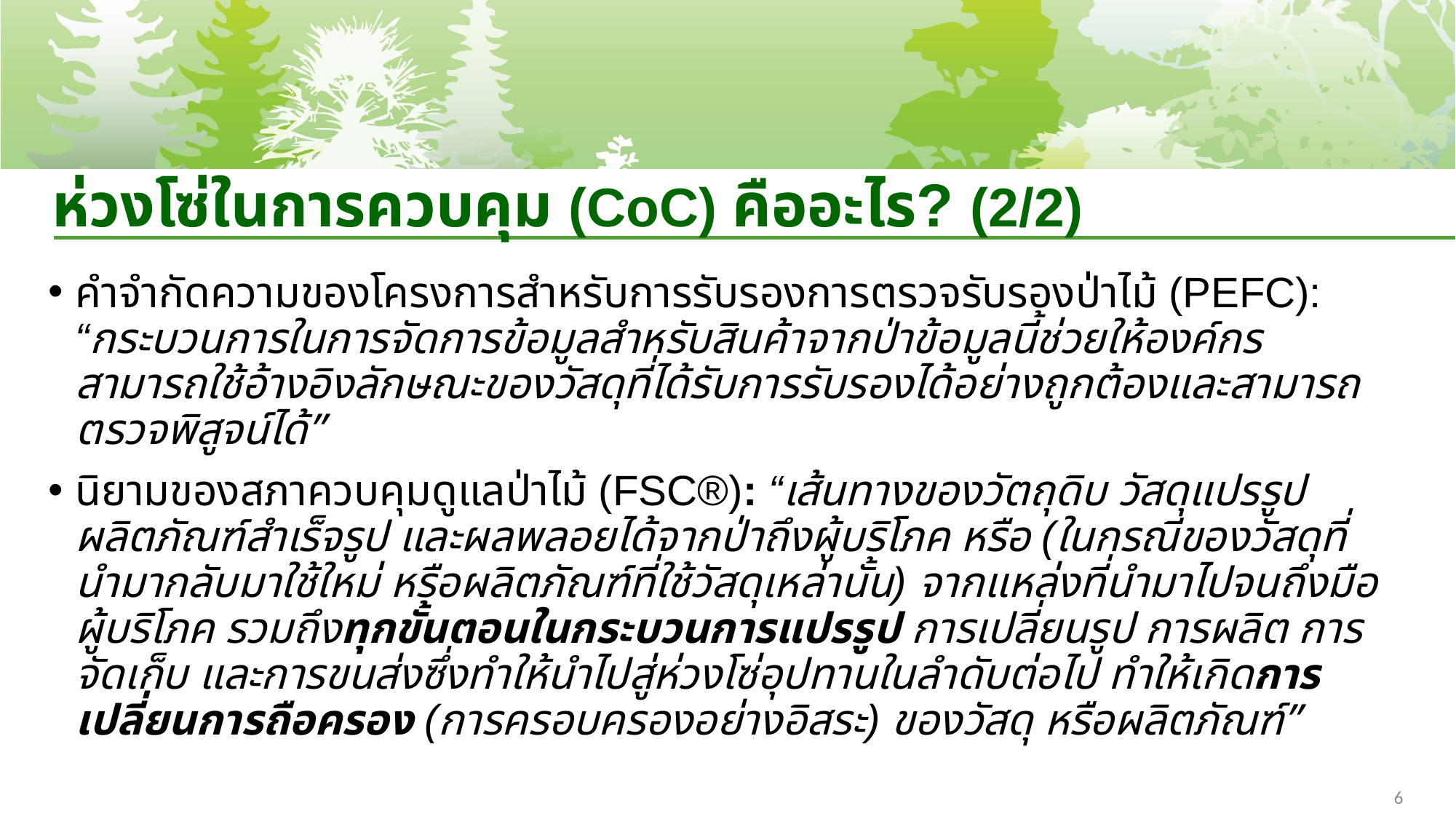

# ห่วงโซ่ในการควบคุม (CoC) คืออะไร? (2/2)
คำจำกัดความของโครงการสำหรับการรับรองการตรวจรับรองป่าไม้ (PEFC):
“กระบวนการในการจัดการข้อมูลสำหรับสินค้าจากป่าข้อมูลนี้ช่วยให้องค์กรสามารถใช้อ้างอิงลักษณะของวัสดุที่ได้รับการรับรองได้อย่างถูกต้องและสามารถตรวจพิสูจน์ได้”
นิยามของสภาควบคุมดูแลป่าไม้ (FSC®): “เส้นทางของวัตถุดิบ วัสดุแปรรูป ผลิตภัณฑ์สำเร็จรูป และผลพลอยได้จากป่าถึงผู้บริโภค หรือ (ในกรณีของวัสดุที่นำมากลับมาใช้ใหม่ หรือผลิตภัณฑ์ที่ใช้วัสดุเหล่านั้น) จากแหล่งที่นำมาไปจนถึงมือผู้บริโภค รวมถึงทุกขั้นตอนในกระบวนการแปรรูป การเปลี่ยนรูป การผลิต การจัดเก็บ และการขนส่งซึ่งทำให้นำไปสู่ห่วงโซ่อุปทานในลำดับต่อไป ทำให้เกิดการเปลี่ยนการถือครอง (การครอบครองอย่างอิสระ) ของวัสดุ หรือผลิตภัณฑ์”
6